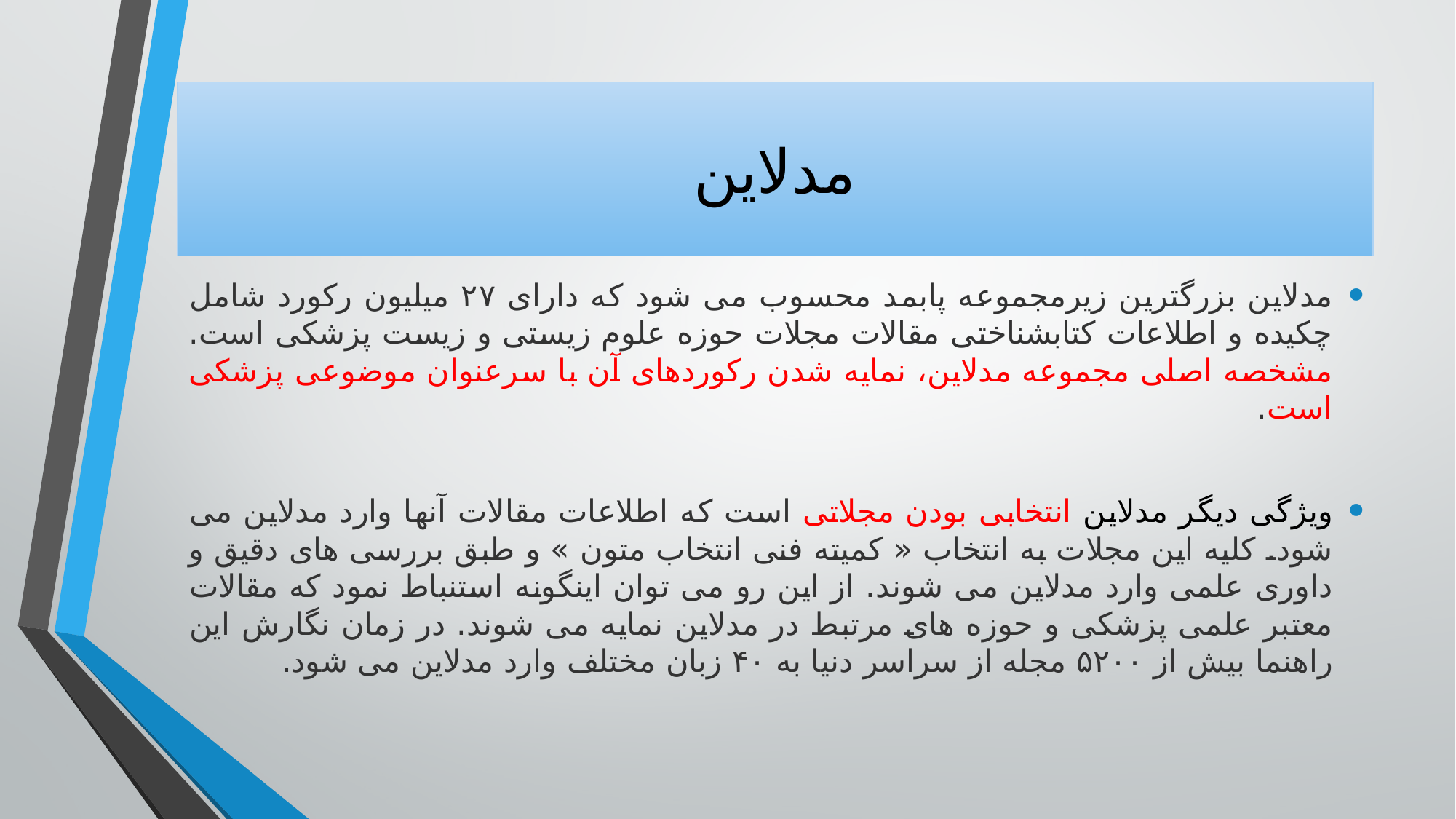

# مدلاین
مدلاین بزرگترین زیرمجموعه پابمد محسوب می شود که دارای ۲۷ میلیون رکورد شامل چکیده و اطلاعات کتابشناختی مقالات مجلات حوزه علوم زیستی و زیست پزشکی است. مشخصه اصلی مجموعه مدلاین، نمایه شدن رکوردهای آن با سرعنوان موضوعی پزشکی است.

ویژگی دیگر مدلاین انتخابی بودن مجلاتی است که اطلاعات مقالات آنها وارد مدلاین می شود. کلیه این مجلات به انتخاب « کمیته فنی انتخاب متون » و طبق بررسی های دقیق و داوری علمی وارد مدلاین می شوند. از این رو می توان اینگونه استنباط نمود که مقالات معتبر علمی پزشکی و حوزه های مرتبط در مدلاین نمایه می شوند. در زمان نگارش این راهنما بیش از ۵۲۰۰ مجله از سراسر دنیا به ۴۰ زبان مختلف وارد مدلاین می شود.